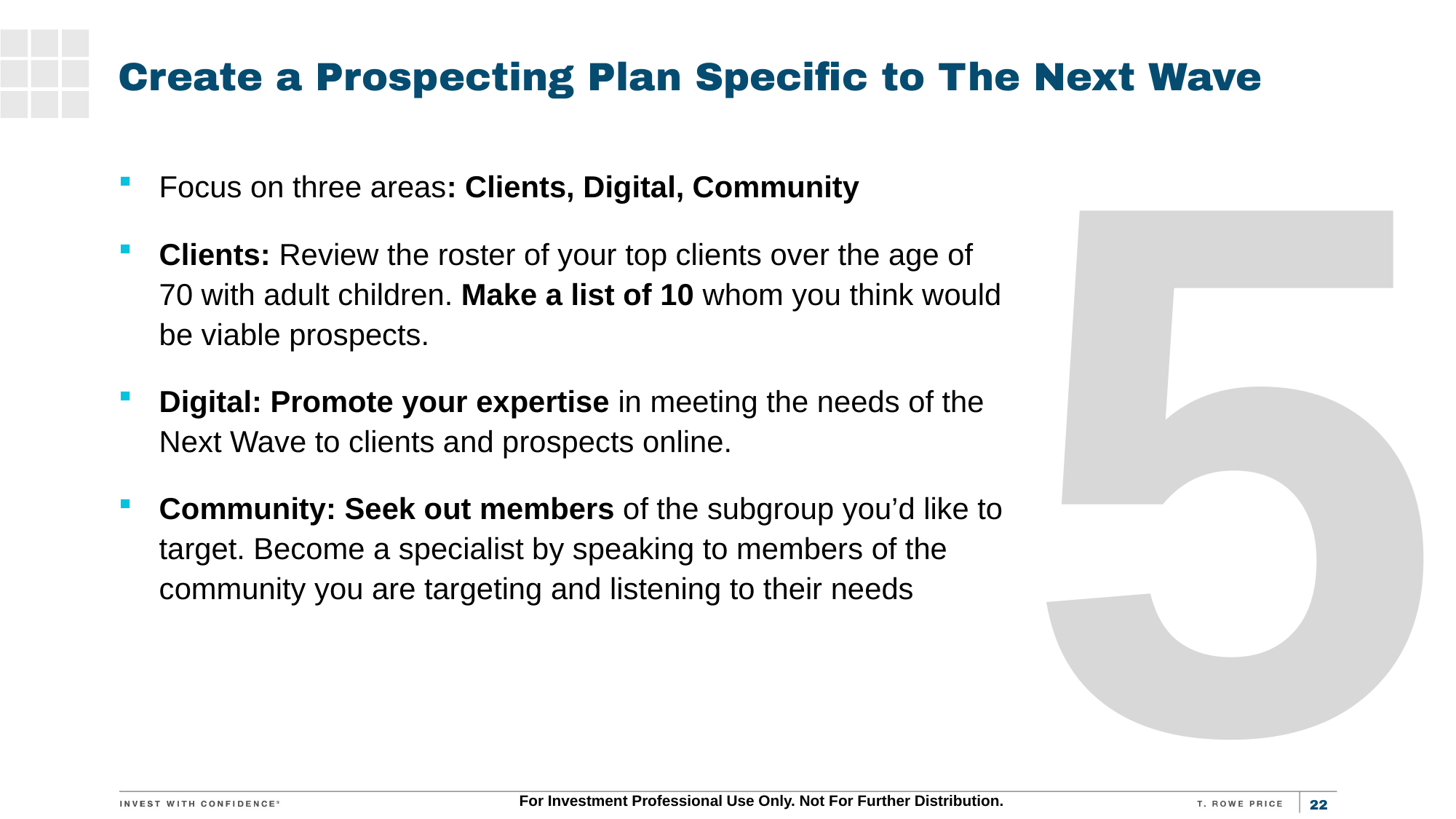

5
# Create a Prospecting Plan Specific to The Next Wave
Focus on three areas: Clients, Digital, Community
Clients: Review the roster of your top clients over the age of
70 with adult children. Make a list of 10 whom you think would be viable prospects.
Digital: Promote your expertise in meeting the needs of the Next Wave to clients and prospects online.
Community: Seek out members of the subgroup you’d like to target. Become a specialist by speaking to members of the community you are targeting and listening to their needs